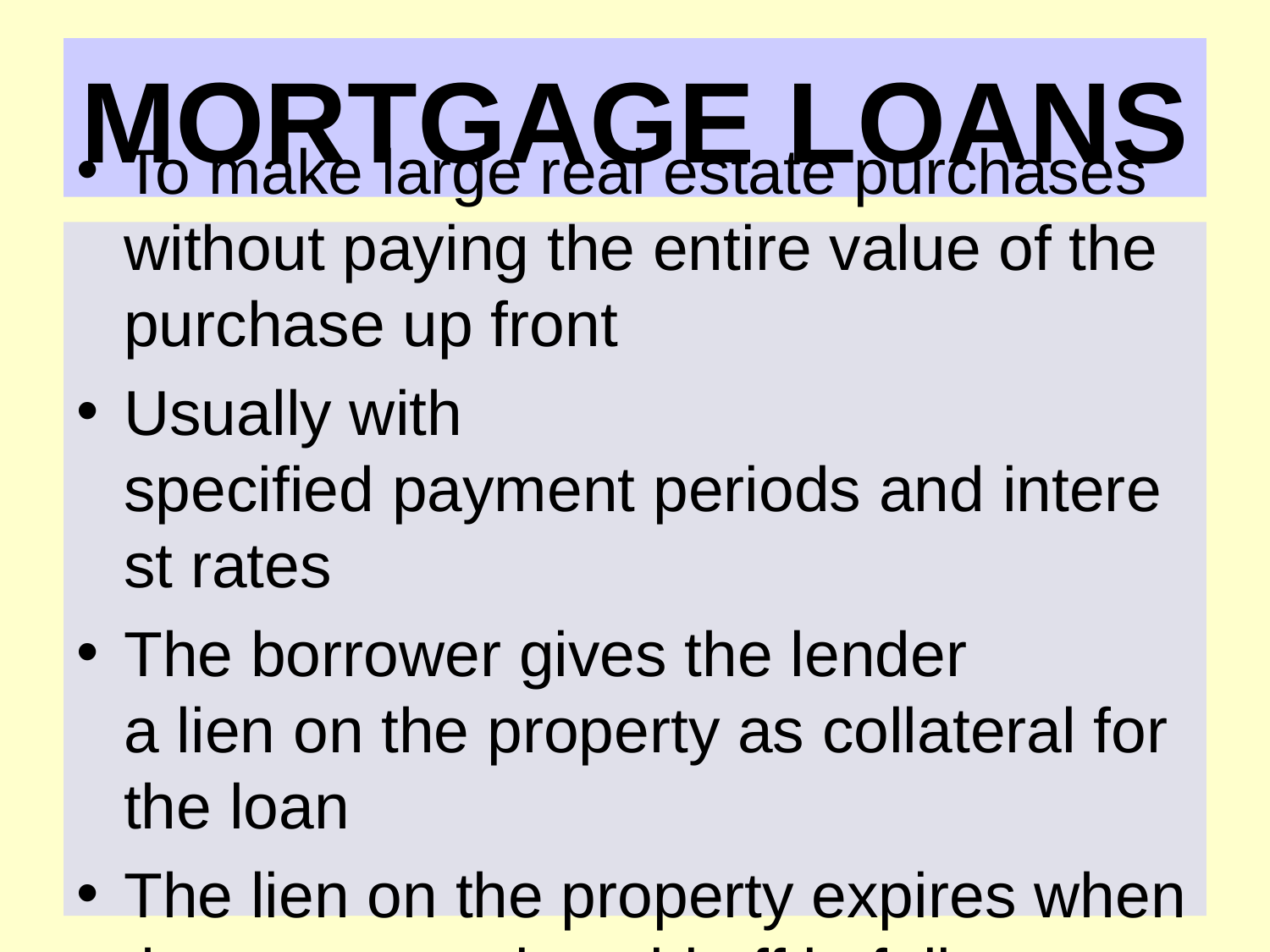

# MORTGAGE LOANS
To make large real estate purchases without paying the entire value of the purchase up front
Usually with specified payment periods and interest rates
The borrower gives the lender a lien on the property as collateral for the loan
The lien on the property expires when the mortgage is paid off in full